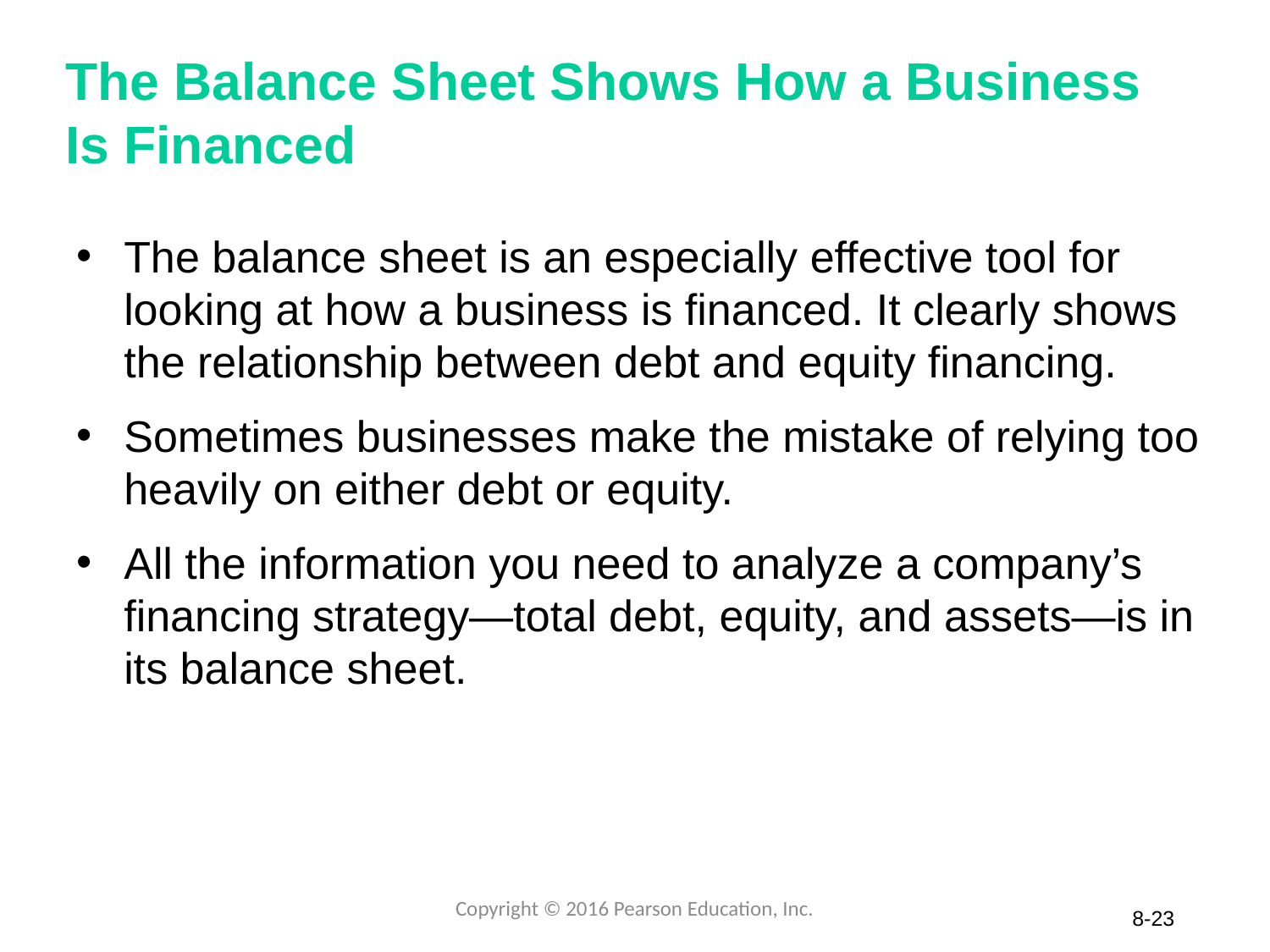

# The Balance Sheet Shows How a Business Is Financed
The balance sheet is an especially effective tool for looking at how a business is financed. It clearly shows the relationship between debt and equity financing.

Sometimes businesses make the mistake of relying too heavily on either debt or equity.

All the information you need to analyze a company’s financing strategy—total debt, equity, and assets—is in its balance sheet.
Copyright © 2016 Pearson Education, Inc.